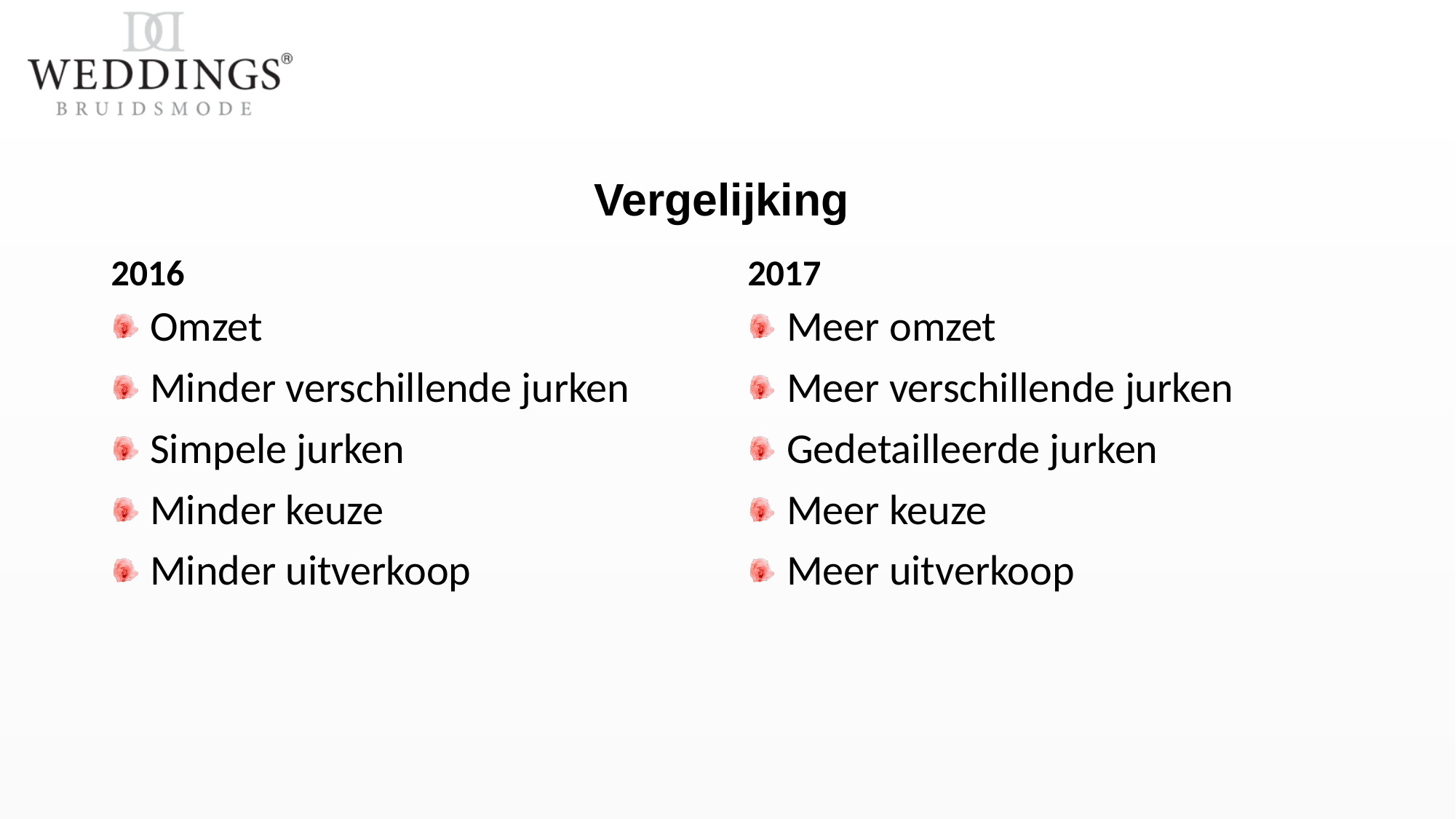

# Vergelijking
2016
2017
 Omzet
 Minder verschillende jurken
 Simpele jurken
 Minder keuze
 Minder uitverkoop
 Meer omzet
 Meer verschillende jurken
 Gedetailleerde jurken
 Meer keuze
 Meer uitverkoop